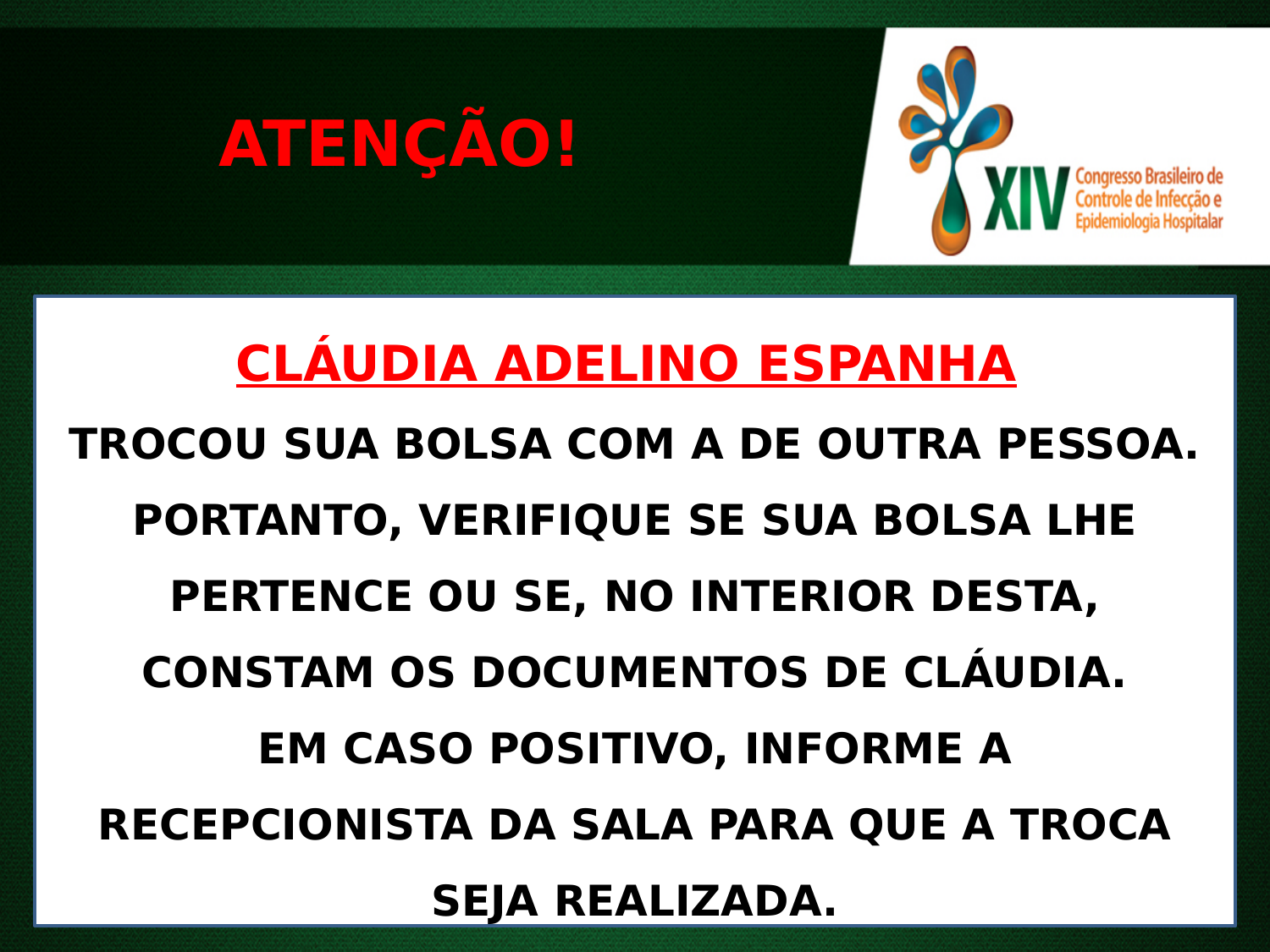

ATENÇÃO!

CLÁUDIA ADELINO ESPANHA
TROCOU SUA BOLSA COM A DE OUTRA PESSOA.
PORTANTO, VERIFIQUE SE SUA BOLSA LHE PERTENCE OU SE, NO INTERIOR DESTA, CONSTAM OS DOCUMENTOS DE CLÁUDIA.
EM CASO POSITIVO, INFORME A RECEPCIONISTA DA SALA PARA QUE A TROCA SEJA REALIZADA.